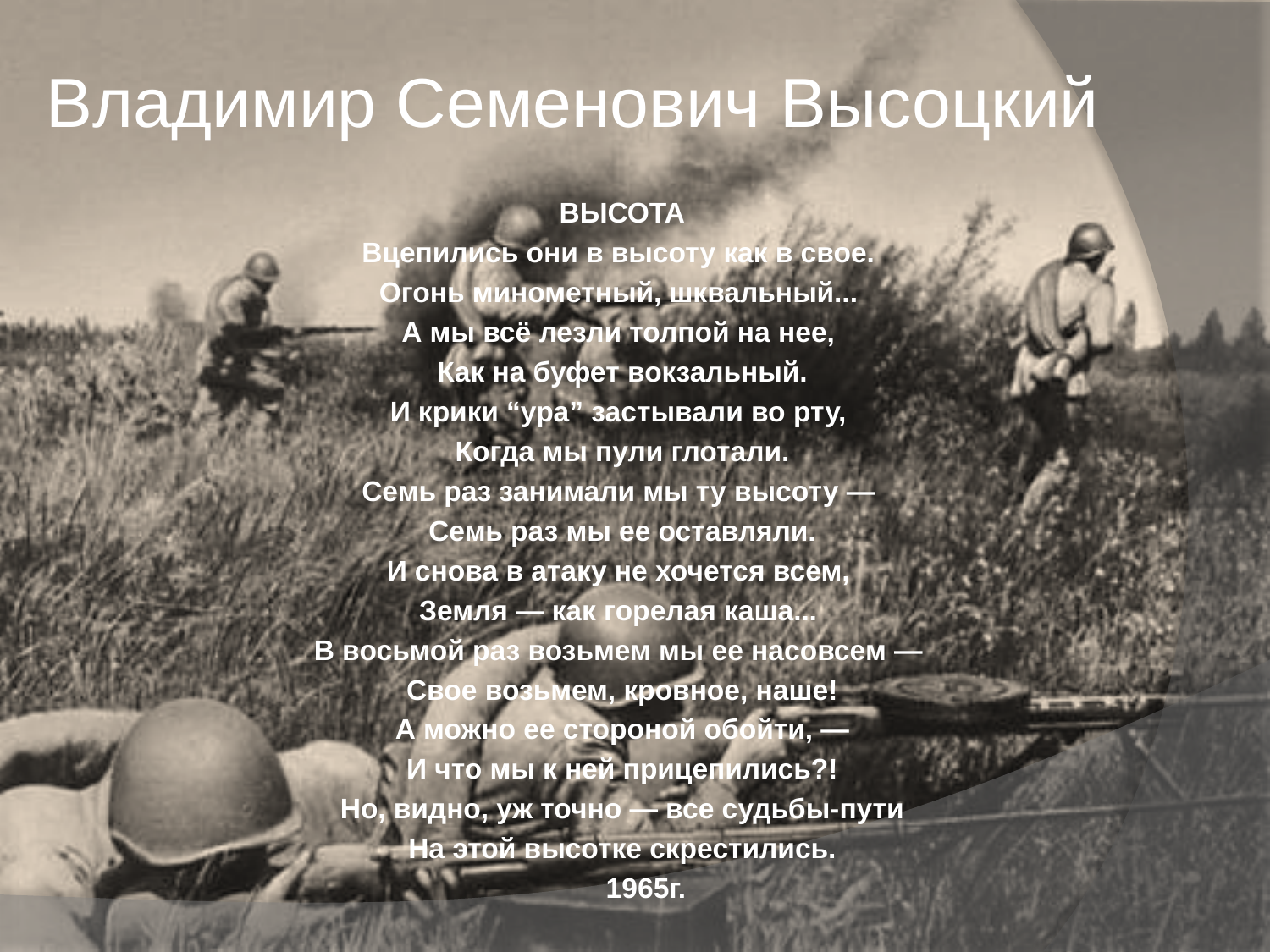

# Владимир Семенович Высоцкий
ВЫСОТА
Вцепились они в высоту как в свое.
Огонь минометный, шквальный...
А мы всё лезли толпой на нее,
Как на буфет вокзальный.
И крики “ура” застывали во рту,
Когда мы пули глотали.
Семь раз занимали мы ту высоту —
Семь раз мы ее оставляли.
И снова в атаку не хочется всем,
Земля — как горелая каша...
В восьмой раз возьмем мы ее насовсем —
Свое возьмем, кровное, наше!
А можно ее стороной обойти, —
И что мы к ней прицепились?!
Но, видно, уж точно — все судьбы-пути
На этой высотке скрестились.
			1965г.